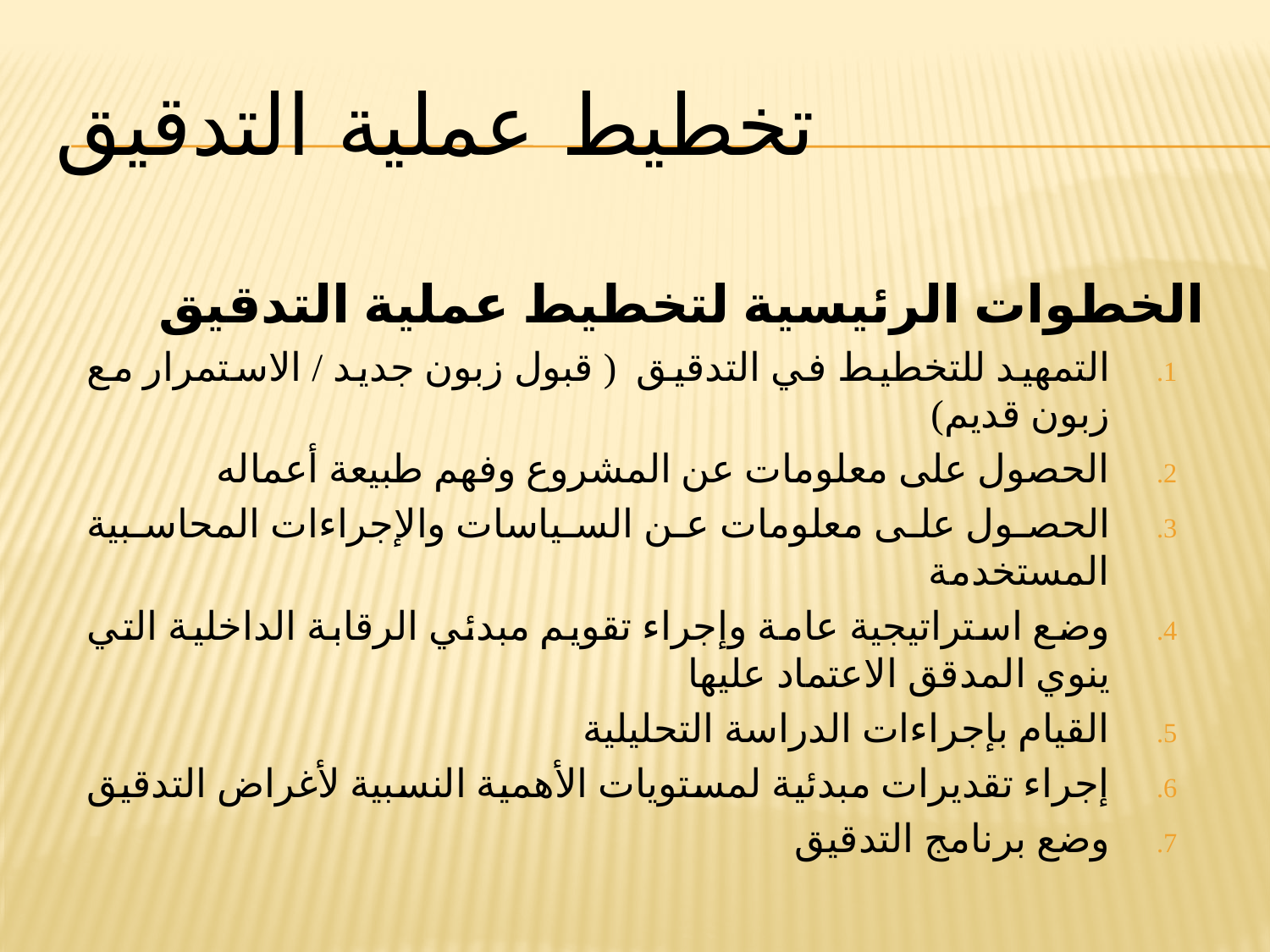

# تخطيط عملية التدقيق
الخطوات الرئيسية لتخطيط عملية التدقيق
التمهيد للتخطيط في التدقيق  ( قبول زبون جديد / الاستمرار مع زبون قديم)
الحصول على معلومات عن المشروع وفهم طبيعة أعماله
الحصول على معلومات عن السياسات والإجراءات المحاسبية المستخدمة
وضع استراتيجية عامة وإجراء تقويم مبدئي الرقابة الداخلية التي ينوي المدقق الاعتماد عليها
القيام بإجراءات الدراسة التحليلية
إجراء تقديرات مبدئية لمستويات الأهمية النسبية لأغراض التدقيق
وضع برنامج التدقيق